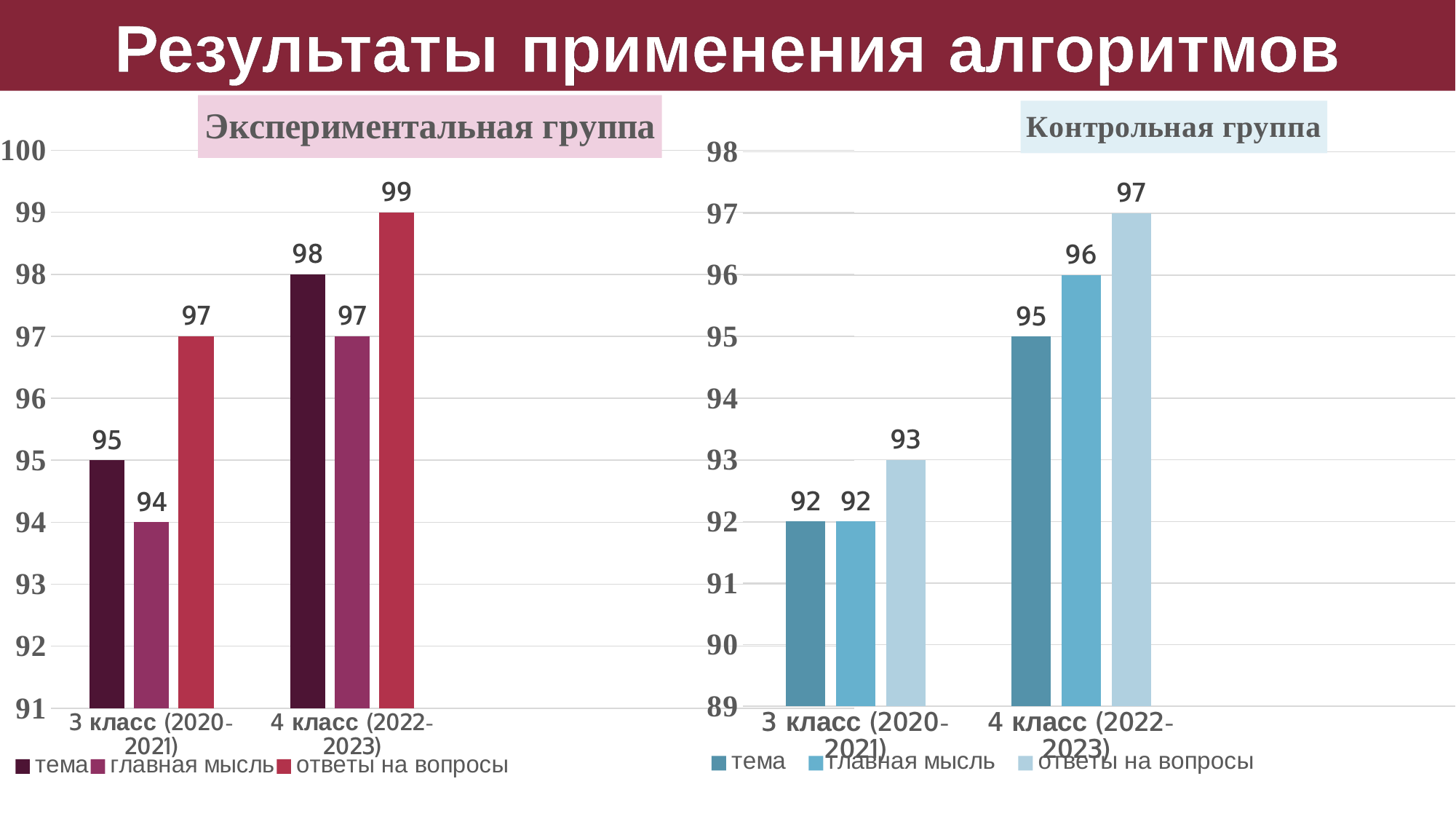

Результаты применения алгоритмов

### Chart: Экспериментальная группа

| Category | тема | главная мысль | ответы на вопросы |
|---|---|---|---|
| 3 класс (2020-2021) | 95.0 | 94.0 | 97.0 |
| 4 класс (2022-2023) | 98.0 | 97.0 | 99.0 |

### Chart: Контрольная группа

| Category | тема | главная мысль | ответы на вопросы |
|---|---|---|---|
| 3 класс (2020-2021) | 92.0 | 92.0 | 93.0 |
| 4 класс (2022-2023)  | 95.0 | 96.0 | 97.0 |